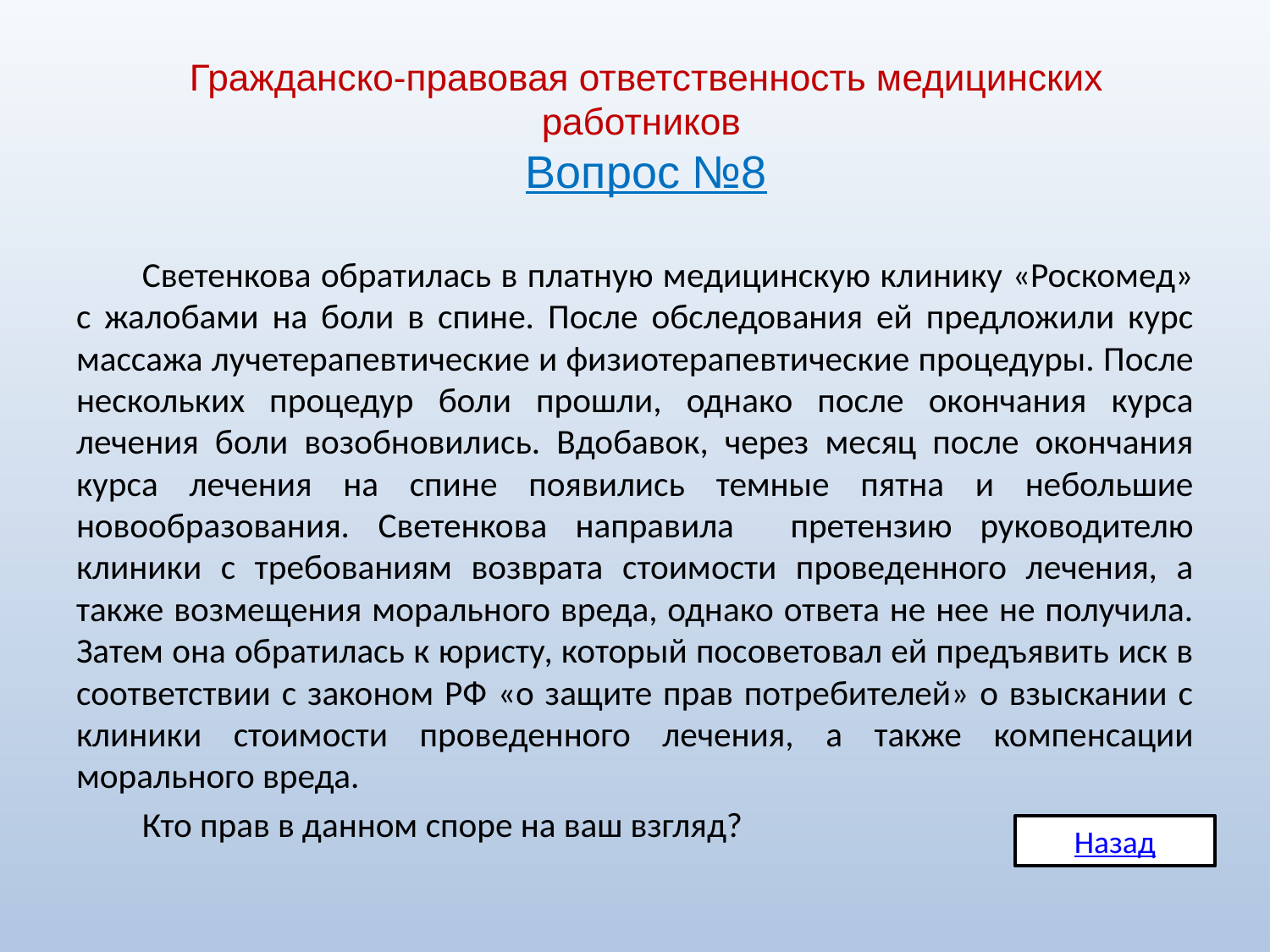

# Гражданско-правовая ответственность медицинских работников Вопрос №8
	Светенкова обратилась в платную медицинскую клинику «Роскомед» с жалобами на боли в спине. После обследования ей предложили курс массажа лучетерапевтические и физиотерапевтические процедуры. После нескольких процедур боли прошли, однако после окончания курса лечения боли возобновились. Вдобавок, через месяц после окончания курса лечения на спине появились темные пятна и небольшие новообразования. Светенкова направила  претензию руководителю клиники с требованиям возврата стоимости проведенного лечения, а также возмещения морального вреда, однако ответа не нее не получила. Затем она обратилась к юристу, который посоветовал ей предъявить иск в соответствии с законом РФ «о защите прав потребителей» о взыскании с клиники стоимости проведенного лечения, а также компенсации морального вреда.
	Кто прав в данном споре на ваш взгляд?
Назад